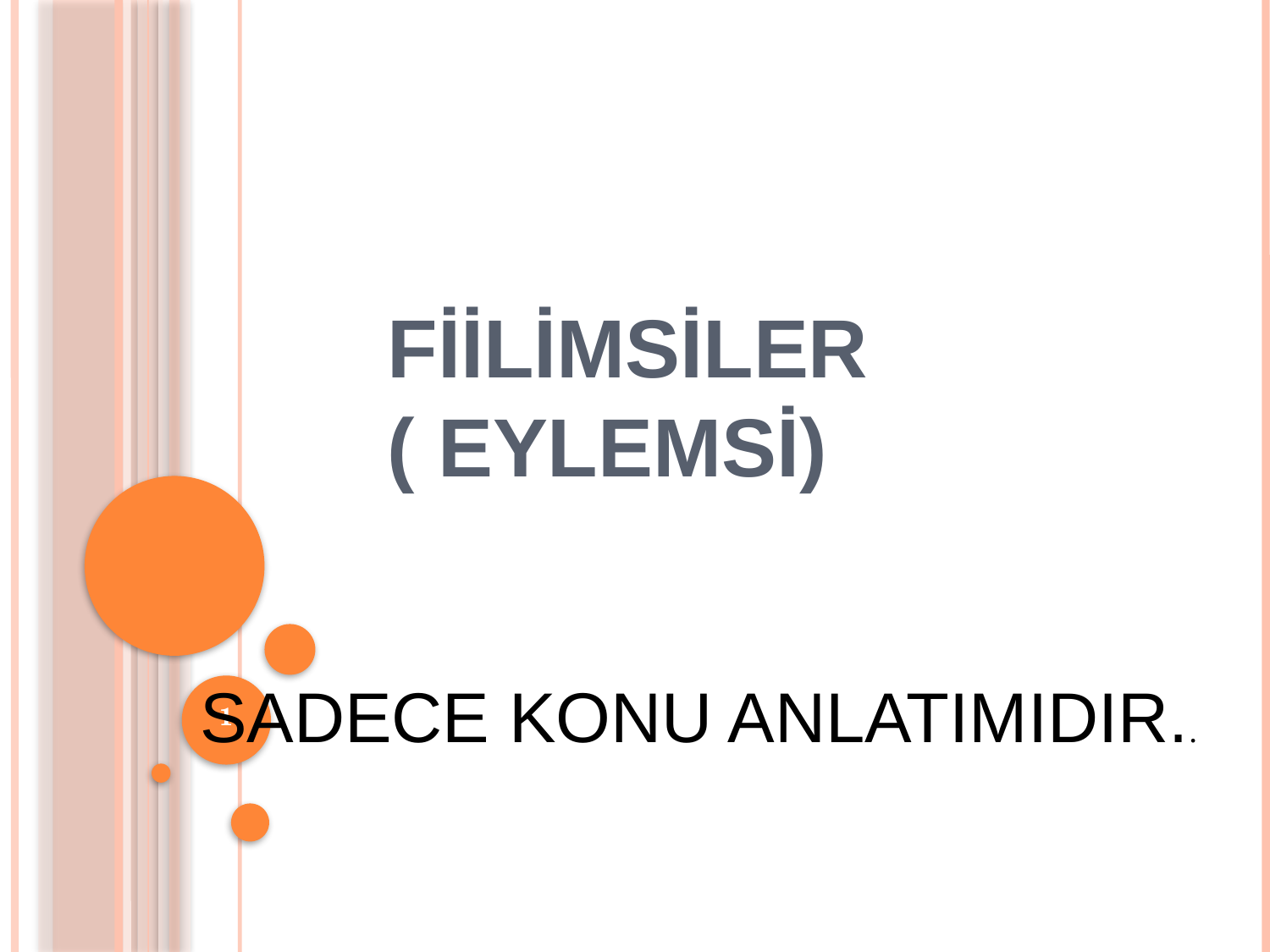

# FİİLİMSİLER ( EYLEMSİ)
SADECE KONU ANLATIMIDIR..
1